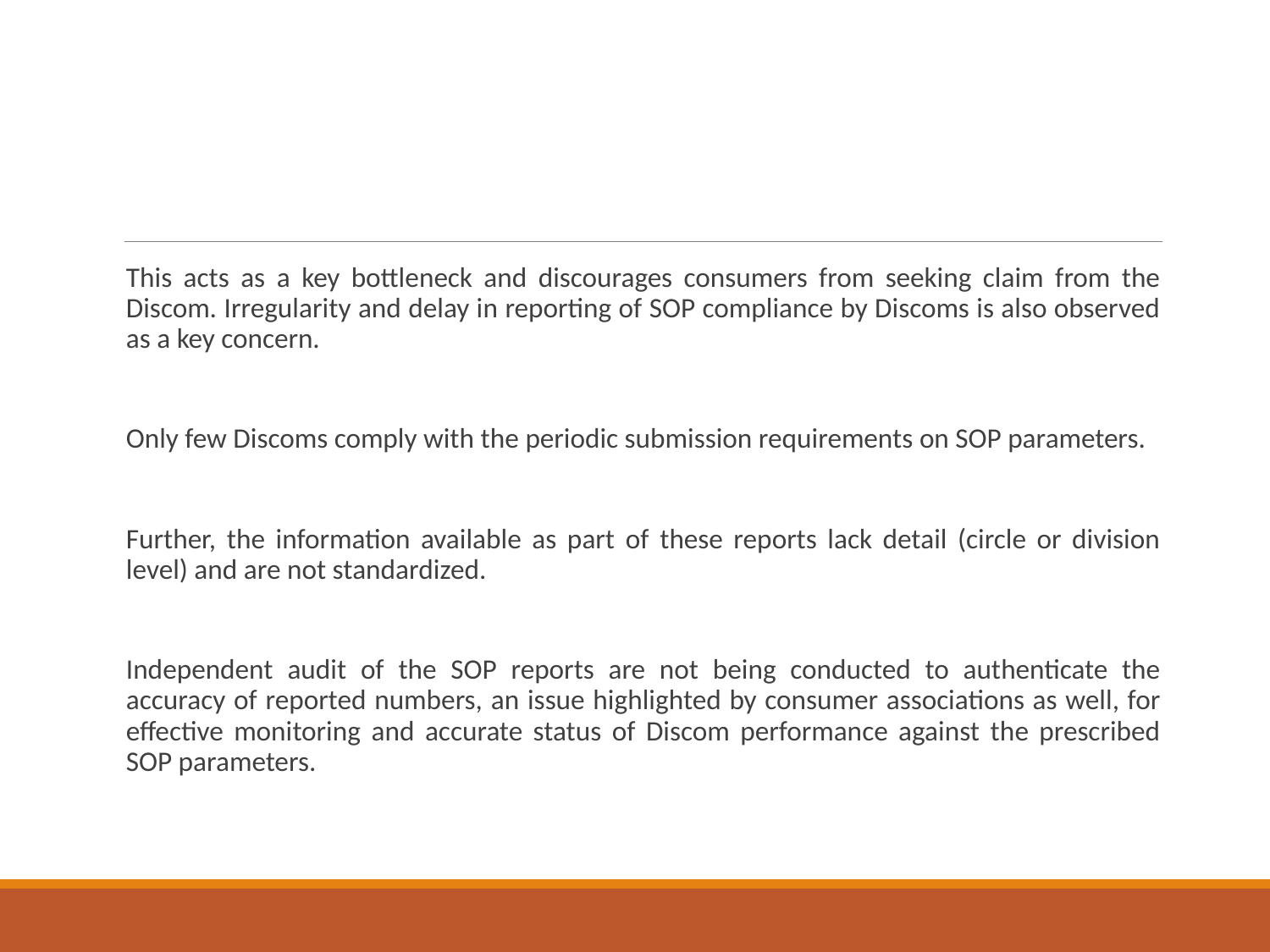

#
This acts as a key bottleneck and discourages consumers from seeking claim from the Discom. Irregularity and delay in reporting of SOP compliance by Discoms is also observed as a key concern.

Only few Discoms comply with the periodic submission requirements on SOP parameters.

Further, the information available as part of these reports lack detail (circle or division level) and are not standardized.

Independent audit of the SOP reports are not being conducted to authenticate the accuracy of reported numbers, an issue highlighted by consumer associations as well, for effective monitoring and accurate status of Discom performance against the prescribed SOP parameters.